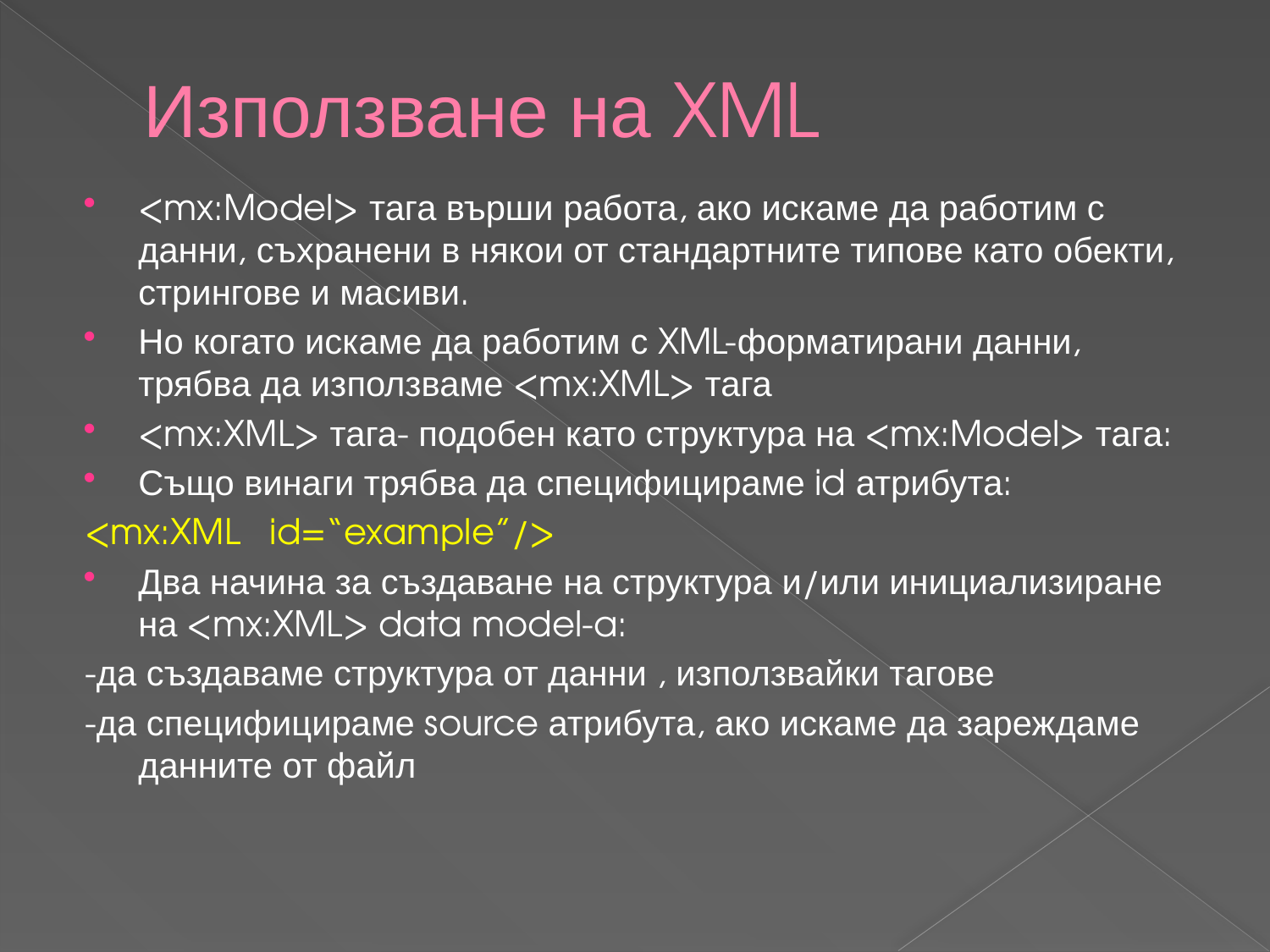

# Използване на XML
<mx:Model> тага върши работа, ако искаме да работим с данни, съхранени в някои от стандартните типове като обекти, стрингове и масиви.
Но когато искаме да работим с XML-форматирани данни, трябва да използваме <mx:XML> тага
<mx:XML> тага- подобен като структура на <mx:Model> тага:
Също винаги трябва да специфицираме id атрибута:
<mx:XML   id=“example”/>
Два начина за създаване на структура и/или инициализиране на <mx:XML> data model-a:
-да създаваме структура от данни , използвайки тагове
-да специфицираме source атрибута, ако искаме да зареждаме данните от файл